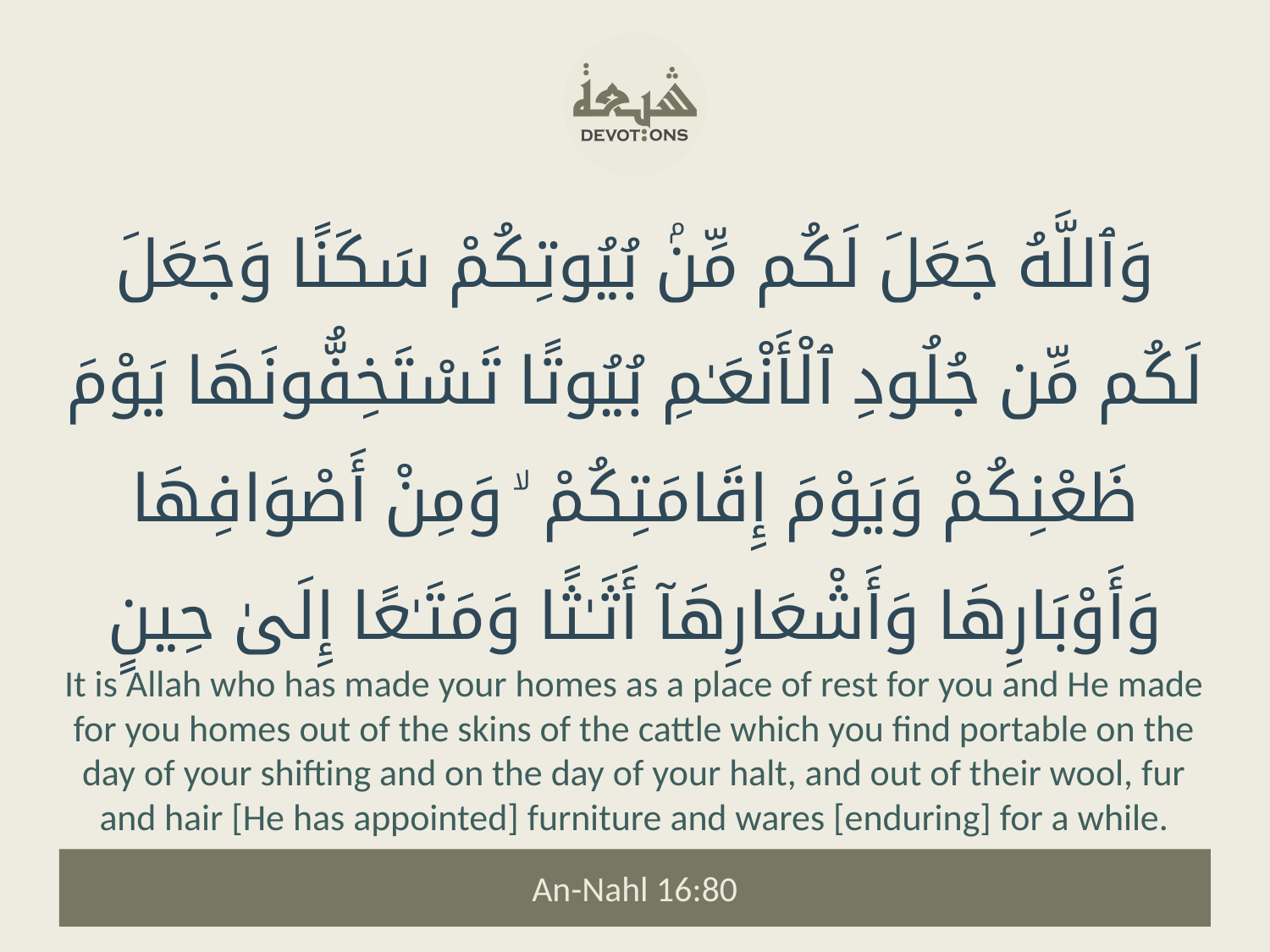

وَٱللَّهُ جَعَلَ لَكُم مِّنۢ بُيُوتِكُمْ سَكَنًا وَجَعَلَ لَكُم مِّن جُلُودِ ٱلْأَنْعَـٰمِ بُيُوتًا تَسْتَخِفُّونَهَا يَوْمَ ظَعْنِكُمْ وَيَوْمَ إِقَامَتِكُمْ ۙ وَمِنْ أَصْوَافِهَا وَأَوْبَارِهَا وَأَشْعَارِهَآ أَثَـٰثًا وَمَتَـٰعًا إِلَىٰ حِينٍ
It is Allah who has made your homes as a place of rest for you and He made for you homes out of the skins of the cattle which you find portable on the day of your shifting and on the day of your halt, and out of their wool, fur and hair [He has appointed] furniture and wares [enduring] for a while.
An-Nahl 16:80